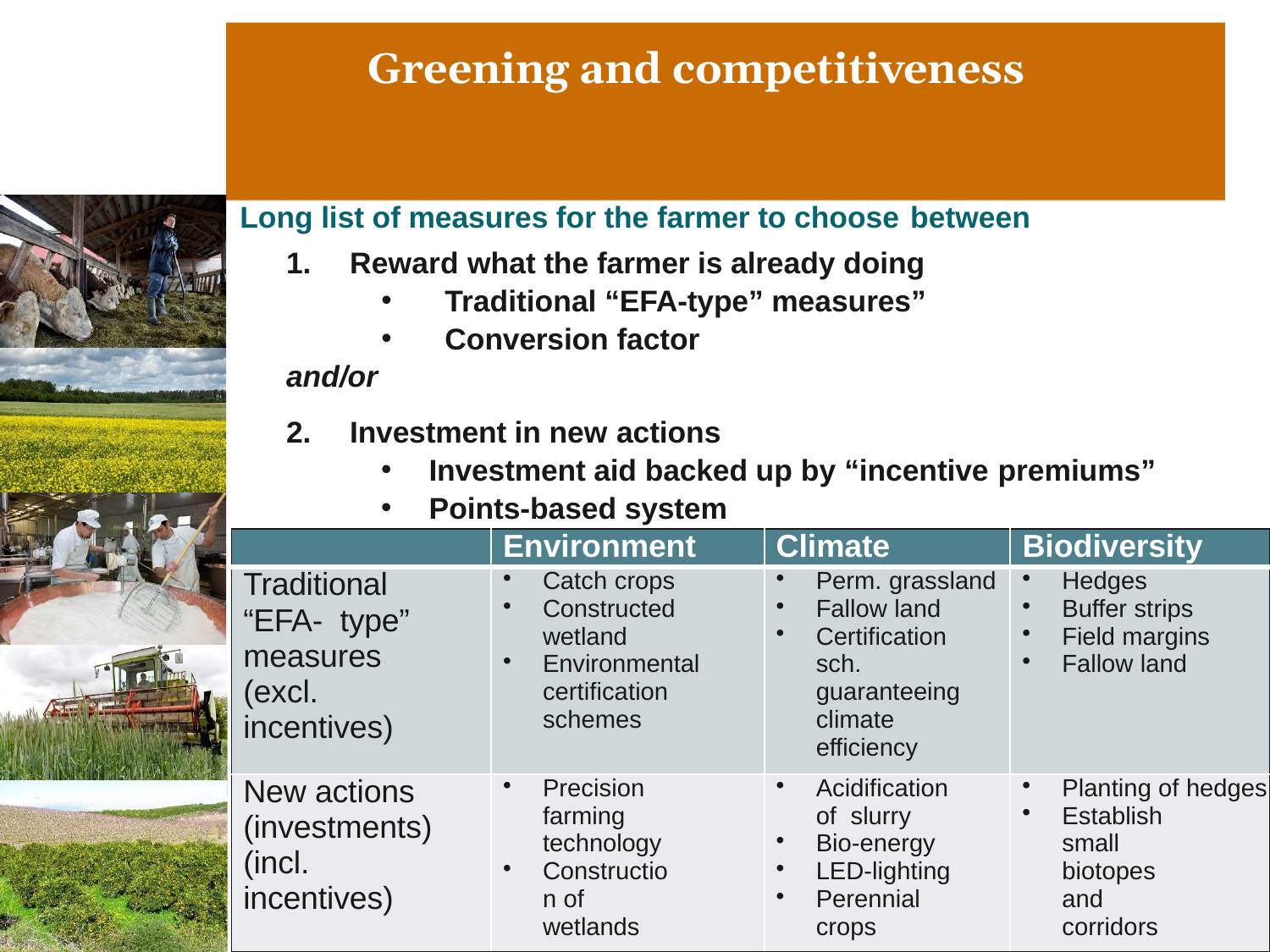

# Greening and competitiveness

Long list of measures for the farmer to choose between
Reward what the farmer is already doing
Traditional “EFA-type” measures”
Conversion factor
and/or
Investment in new actions
Investment aid backed up by “incentive premiums”
Points-based system

|  | Environment | Climate | Biodiversity |
| --- | --- | --- | --- |
| Traditional “EFA- type” measures (excl. incentives) | Catch crops Constructed wetland Environmental certification schemes | Perm. grassland Fallow land Certification sch. guaranteeing climate efficiency | Hedges Buffer strips Field margins Fallow land |
| New actions (investments) (incl. incentives) | Precision farming technology Construction of wetlands | Acidification of slurry Bio-energy LED-lighting Perennial crops | Planting of hedges Establish small biotopes and corridors |